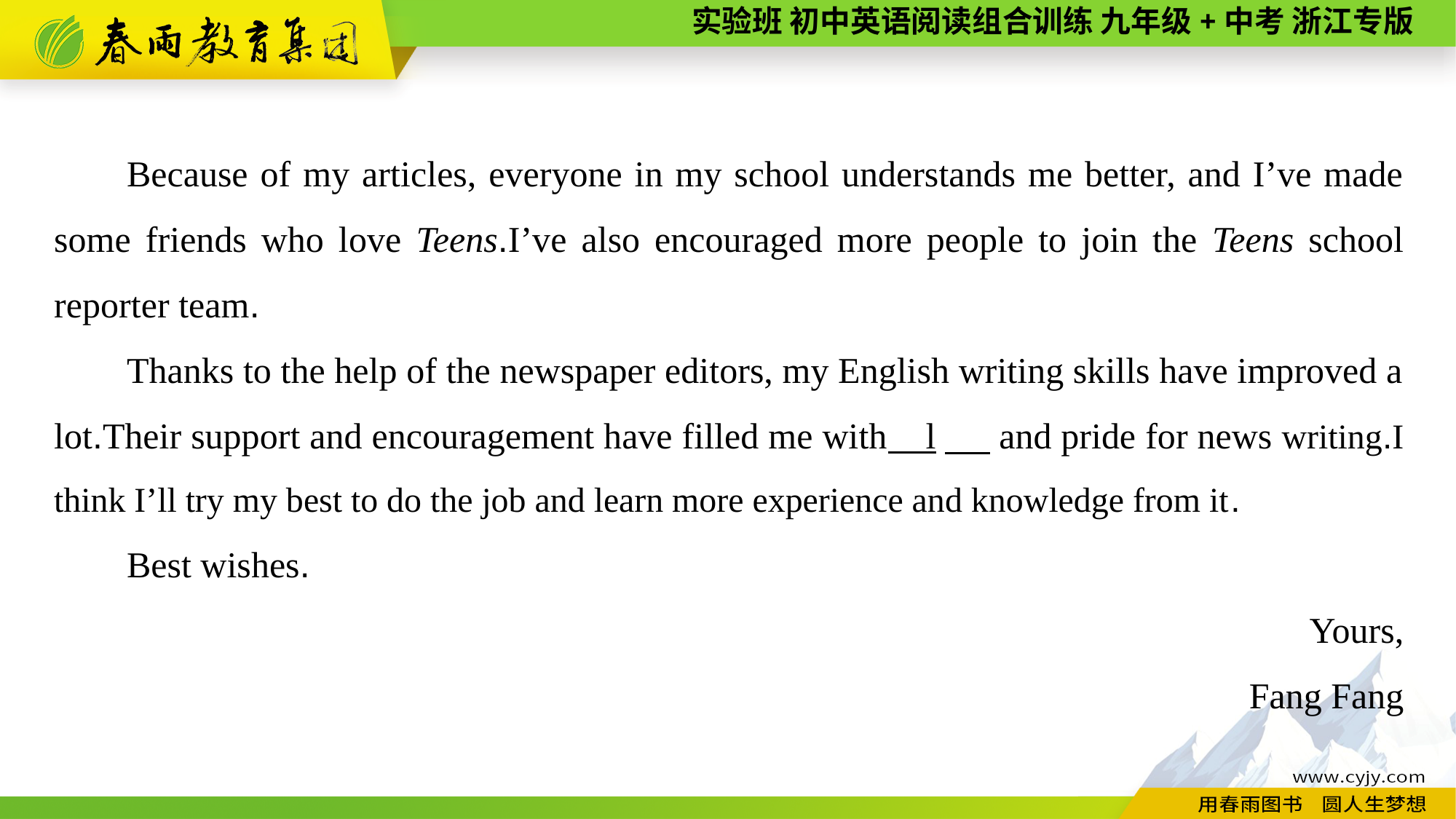

Because of my articles, everyone in my school understands me better, and I’ve made some friends who love Teens.I’ve also encouraged more people to join the Teens school reporter team.
Thanks to the help of the newspaper editors, my English writing skills have improved a lot.Their support and encouragement have filled me with    l　 and pride for news writing.I think I’ll try my best to do the job and learn more experience and knowledge from it.
Best wishes.
Yours,
Fang Fang